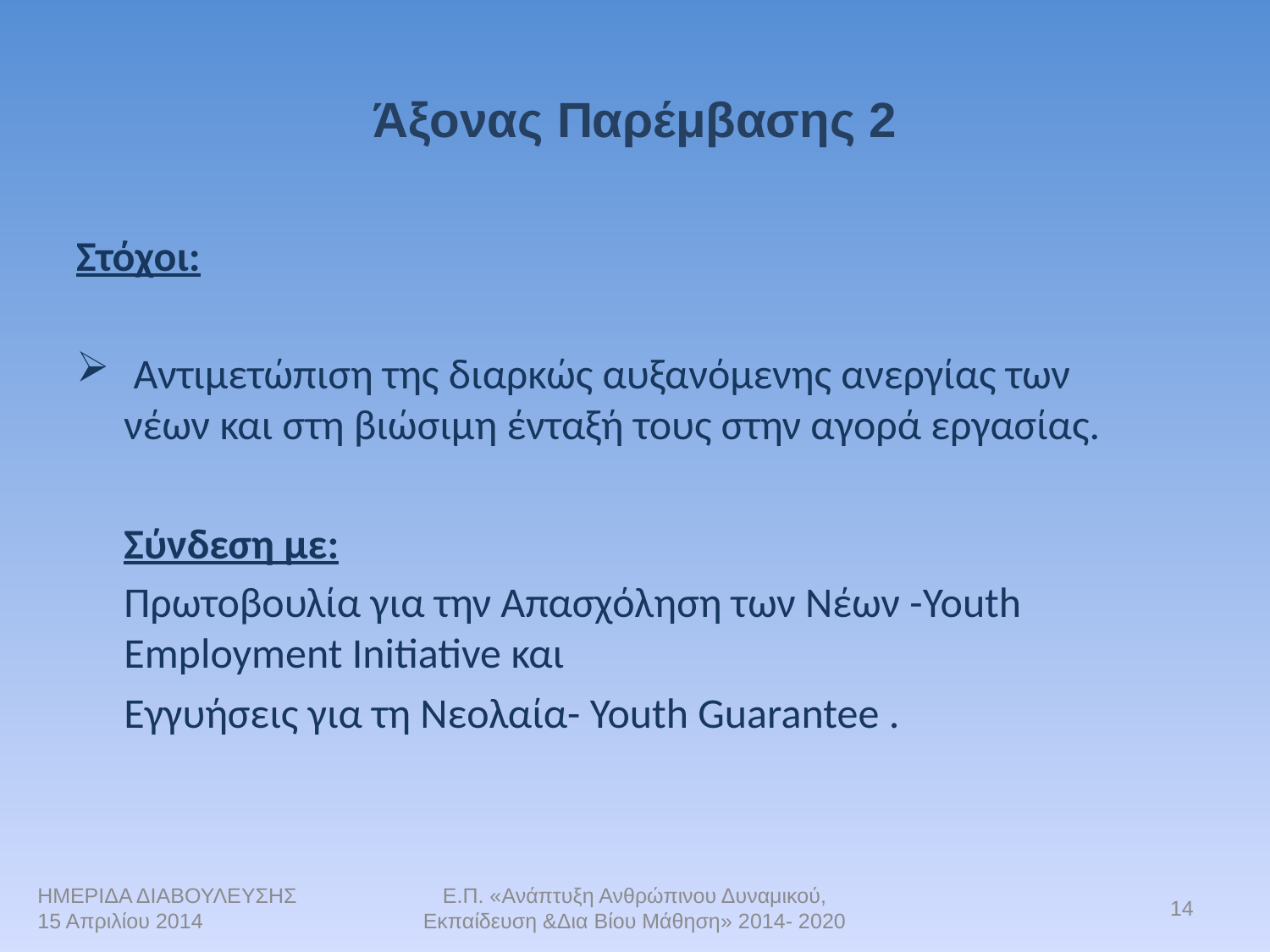

# Άξονας Παρέμβασης 2
Στόχοι:

 Αντιμετώπιση της διαρκώς αυξανόμενης ανεργίας των νέων και στη βιώσιμη ένταξή τους στην αγορά εργασίας.

	Σύνδεση με:
 	Πρωτοβουλία για την Απασχόληση των Νέων -Youth Employment Initiative και
	Εγγυήσεις για τη Νεολαία- Youth Guarantee .

ΗΜΕΡΙΔΑ ΔΙΑΒΟΥΛΕΥΣΗΣ
15 Απριλίου 2014
Ε.Π. «Ανάπτυξη Ανθρώπινου Δυναμικού, Εκπαίδευση &Δια Βίου Μάθηση» 2014- 2020
14